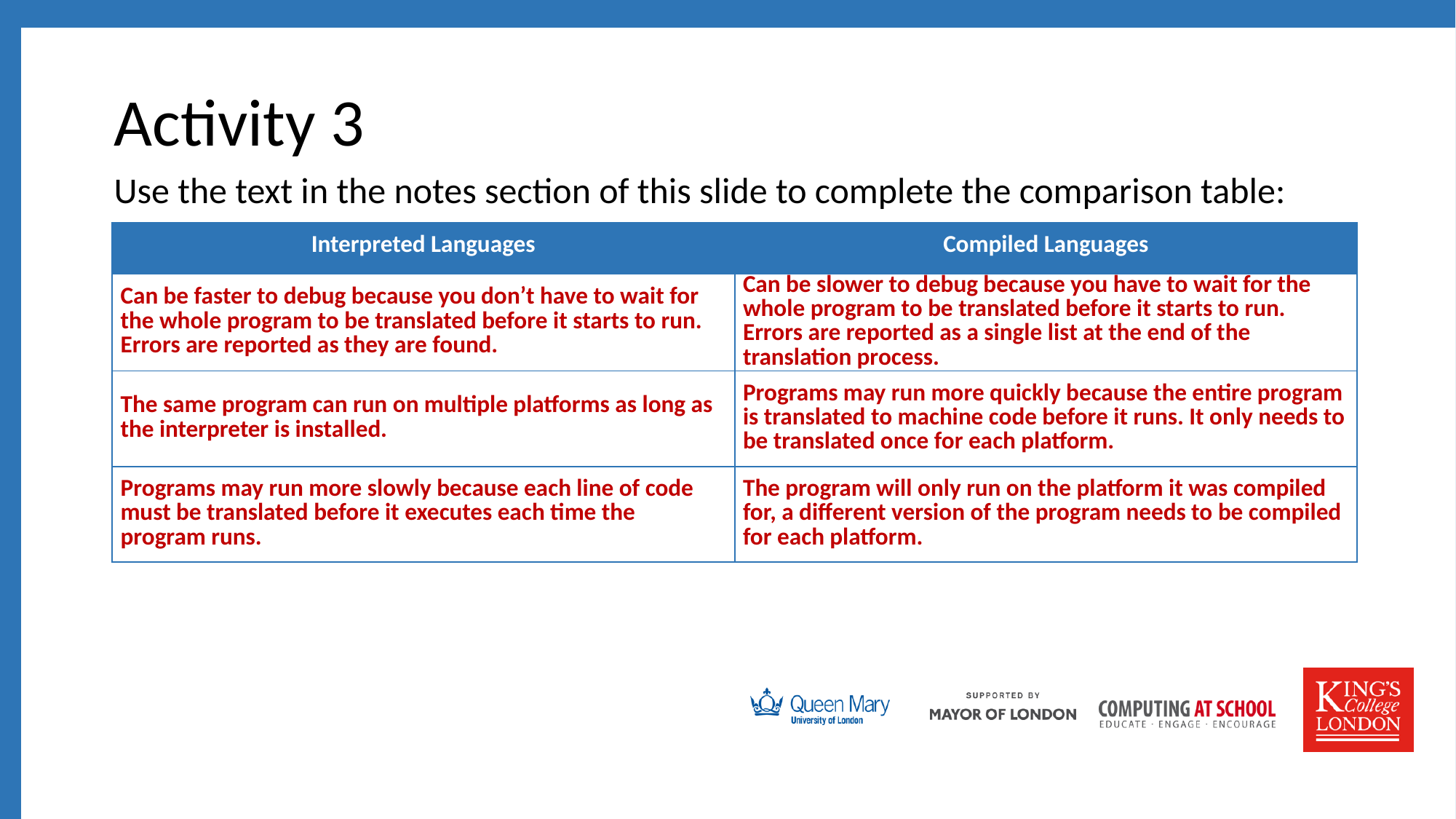

# Activity 3
Use the text in the notes section of this slide to complete the comparison table:

| Interpreted Languages | Compiled Languages |
| --- | --- |
| Can be faster to debug because you don’t have to wait for the whole program to be translated before it starts to run. Errors are reported as they are found. | Can be slower to debug because you have to wait for the whole program to be translated before it starts to run. Errors are reported as a single list at the end of the translation process. |
| The same program can run on multiple platforms as long as the interpreter is installed. | Programs may run more quickly because the entire program is translated to machine code before it runs. It only needs to be translated once for each platform. |
| Programs may run more slowly because each line of code must be translated before it executes each time the program runs. | The program will only run on the platform it was compiled for, a different version of the program needs to be compiled for each platform. |